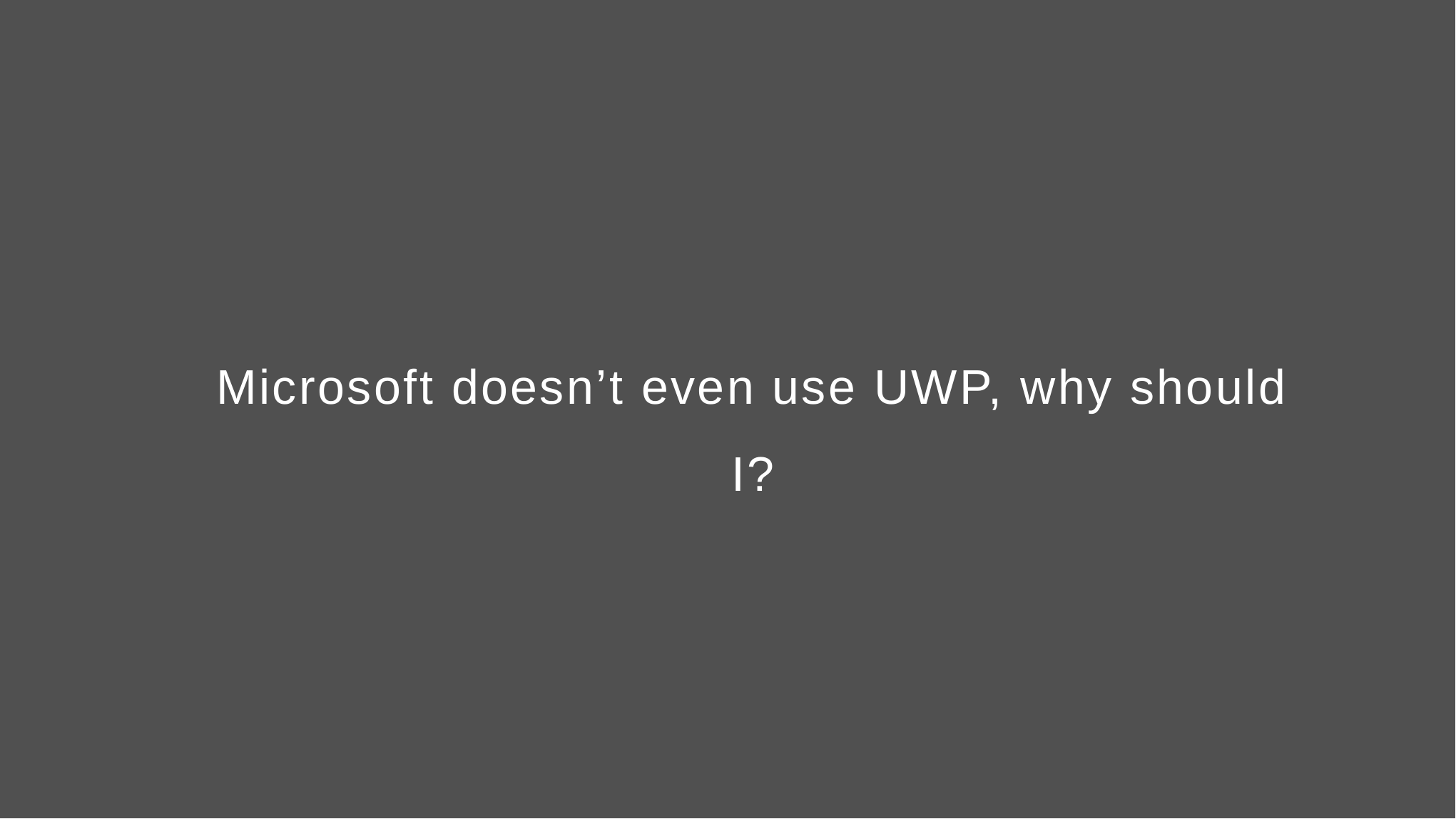

Microsoft doesn’t even use UWP, why should I?